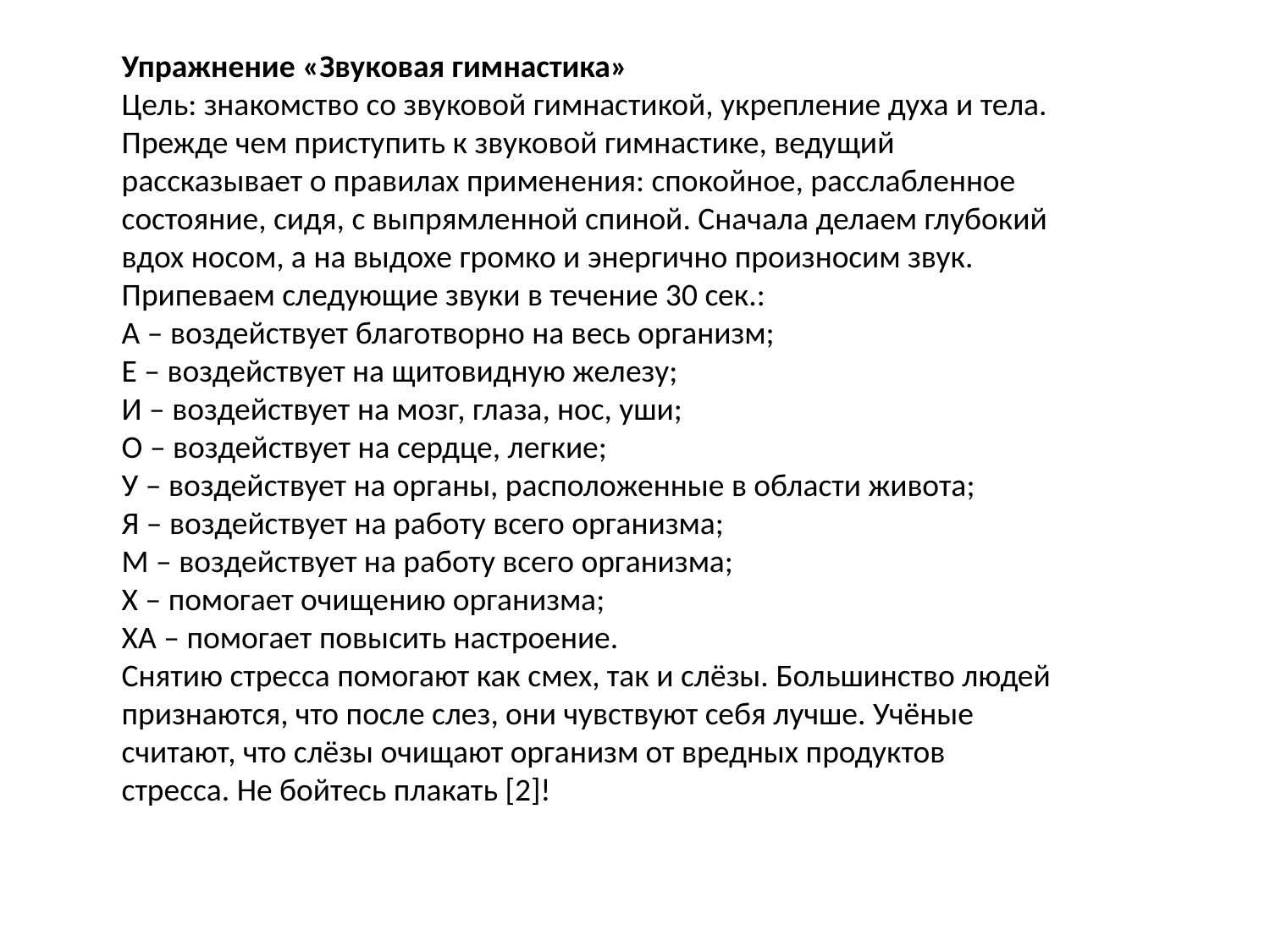

Упражнение «Звуковая гимнастика»
Цель: знакомство со звуковой гимнастикой, укрепление духа и тела.
Прежде чем приступить к звуковой гимнастике, ведущий рассказывает о правилах применения: спокойное, расслабленное состояние, сидя, с выпрямленной спиной. Сначала делаем глубокий вдох носом, а на выдохе громко и энергично произносим звук.
Припеваем следующие звуки в течение 30 сек.:
А – воздействует благотворно на весь организм;
Е – воздействует на щитовидную железу;
И – воздействует на мозг, глаза, нос, уши;
О – воздействует на сердце, легкие;
У – воздействует на органы, расположенные в области живота;
Я – воздействует на работу всего организма;
М – воздействует на работу всего организма;
X – помогает очищению организма;
ХА – помогает повысить настроение.
Снятию стресса помогают как смех, так и слёзы. Большинство людей признаются, что после слез, они чувствуют себя лучше. Учёные считают, что слёзы очищают организм от вредных продуктов стресса. Не бойтесь плакать [2]!